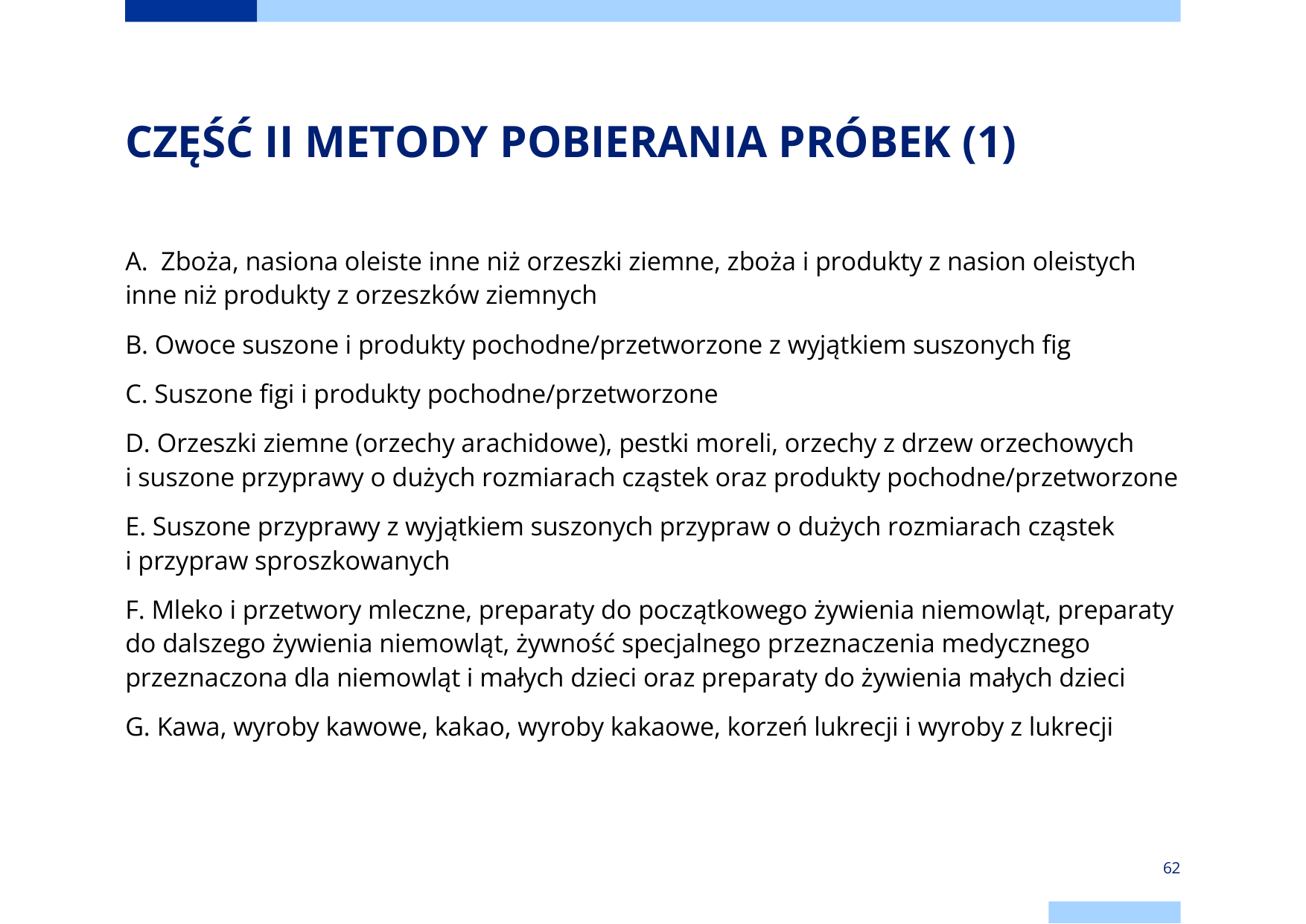

# CZĘŚĆ II METODY POBIERANIA PRÓBEK (1)
A.  Zboża, nasiona oleiste inne niż orzeszki ziemne, zboża i produkty z nasion oleistych inne niż produkty z orzeszków ziemnych
B. Owoce suszone i produkty pochodne/przetworzone z wyjątkiem suszonych fig
C. Suszone figi i produkty pochodne/przetworzone
D. Orzeszki ziemne (orzechy arachidowe), pestki moreli, orzechy z drzew orzechowych i suszone przyprawy o dużych rozmiarach cząstek oraz produkty pochodne/przetworzone
E. Suszone przyprawy z wyjątkiem suszonych przypraw o dużych rozmiarach cząstek i przypraw sproszkowanych
F. Mleko i przetwory mleczne, preparaty do początkowego żywienia niemowląt, preparaty do dalszego żywienia niemowląt, żywność specjalnego przeznaczenia medycznego przeznaczona dla niemowląt i małych dzieci oraz preparaty do żywienia małych dzieci
G. Kawa, wyroby kawowe, kakao, wyroby kakaowe, korzeń lukrecji i wyroby z lukrecji

62